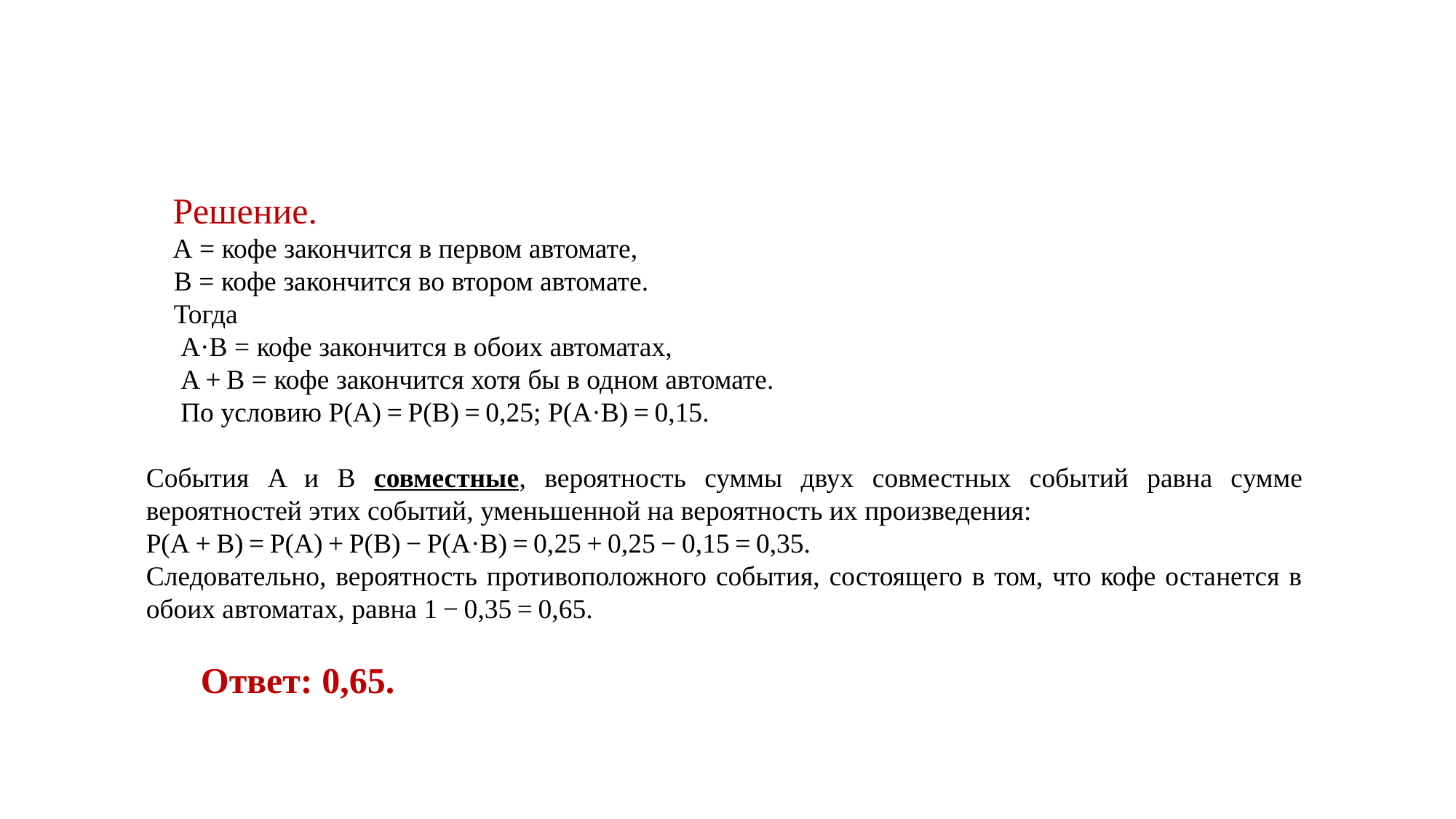

#
Решение.
А = кофе закончится в первом автомате,
    В = кофе закончится во втором автомате.
    Тогда
     A·B = кофе закончится в обоих автоматах,
     A + B = кофе закончится хотя бы в одном автомате.
     По условию P(A) = P(B) = 0,25; P(A·B) = 0,15.

События A и B совместные, вероятность суммы двух совместных событий равна сумме вероятностей этих событий, уменьшенной на вероятность их произведения:
P(A + B) = P(A) + P(B) − P(A·B) = 0,25 + 0,25 − 0,15 = 0,35.
Следовательно, вероятность противоположного события, состоящего в том, что кофе останется в обоих автоматах, равна 1 − 0,35 = 0,65.

      Ответ: 0,65.